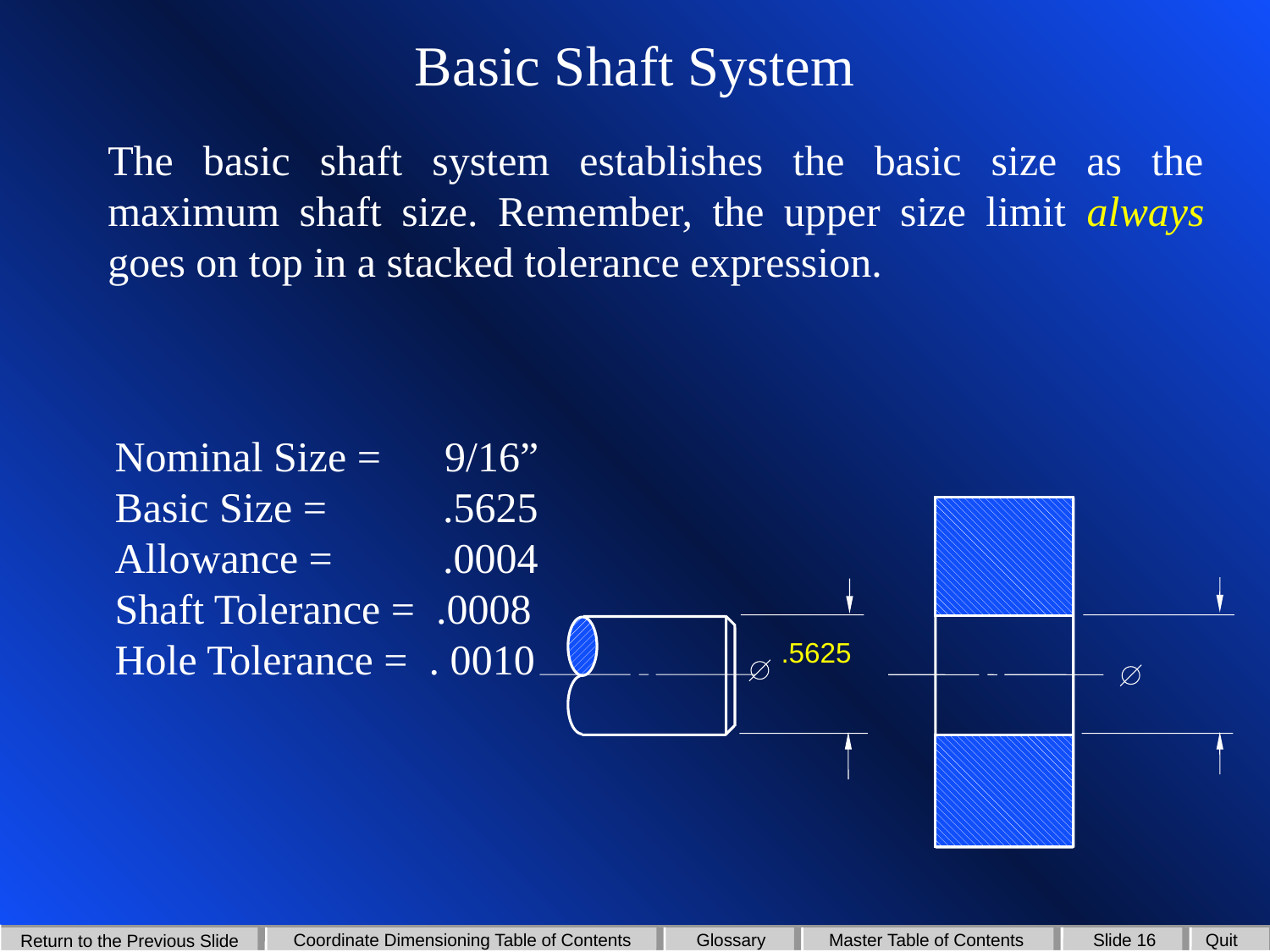

# Basic Shaft System
The basic shaft system establishes the basic size as the maximum shaft size. Remember, the upper size limit always goes on top in a stacked tolerance expression.
Nominal Size =      9/16”
Basic Size =	       .5625
Allowance =	       .0004
Shaft Tolerance =  .0008
Hole Tolerance =  . 0010

.5625